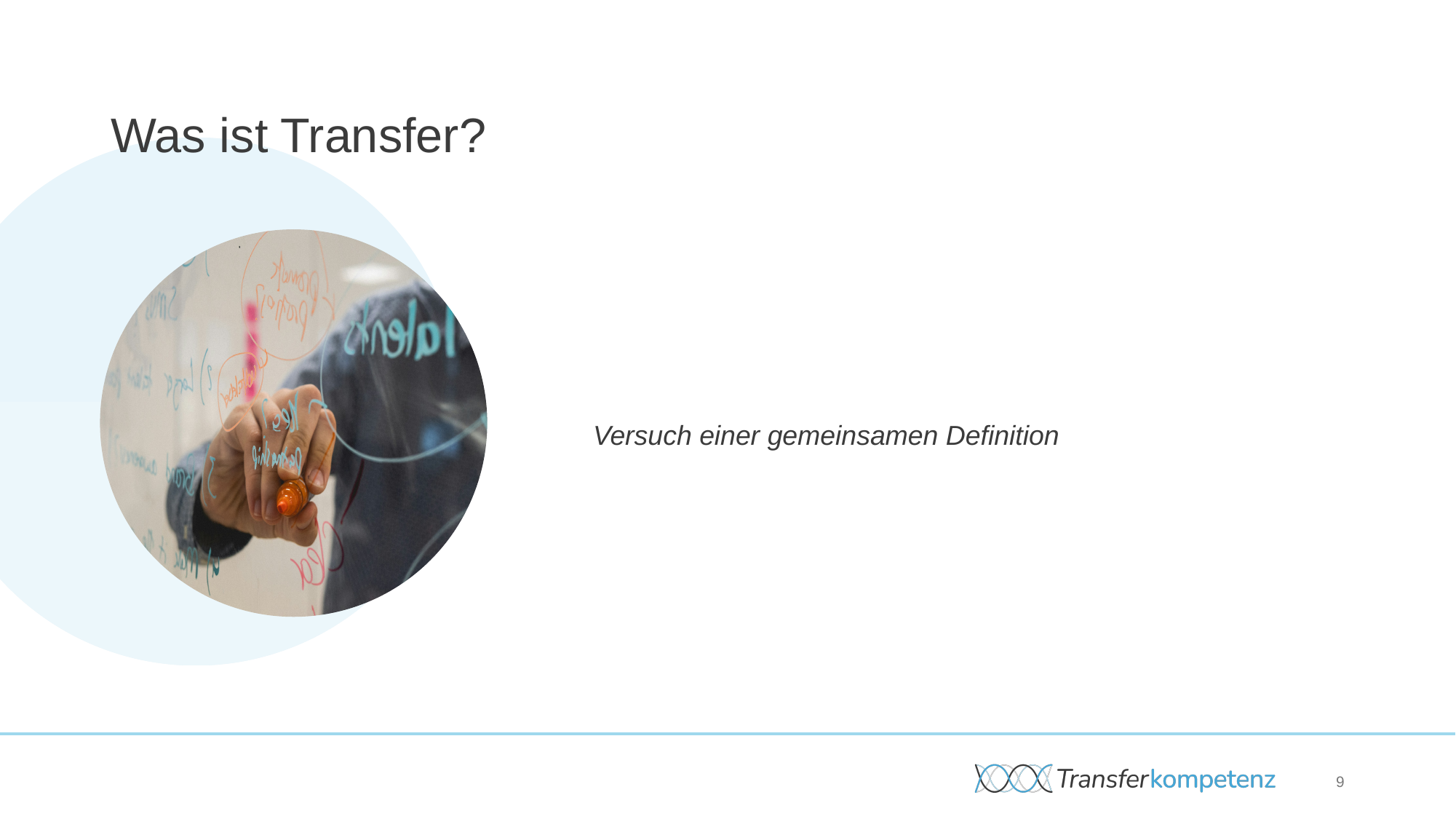

# Was ist Transfer?

Versuch einer gemeinsamen Definition
9